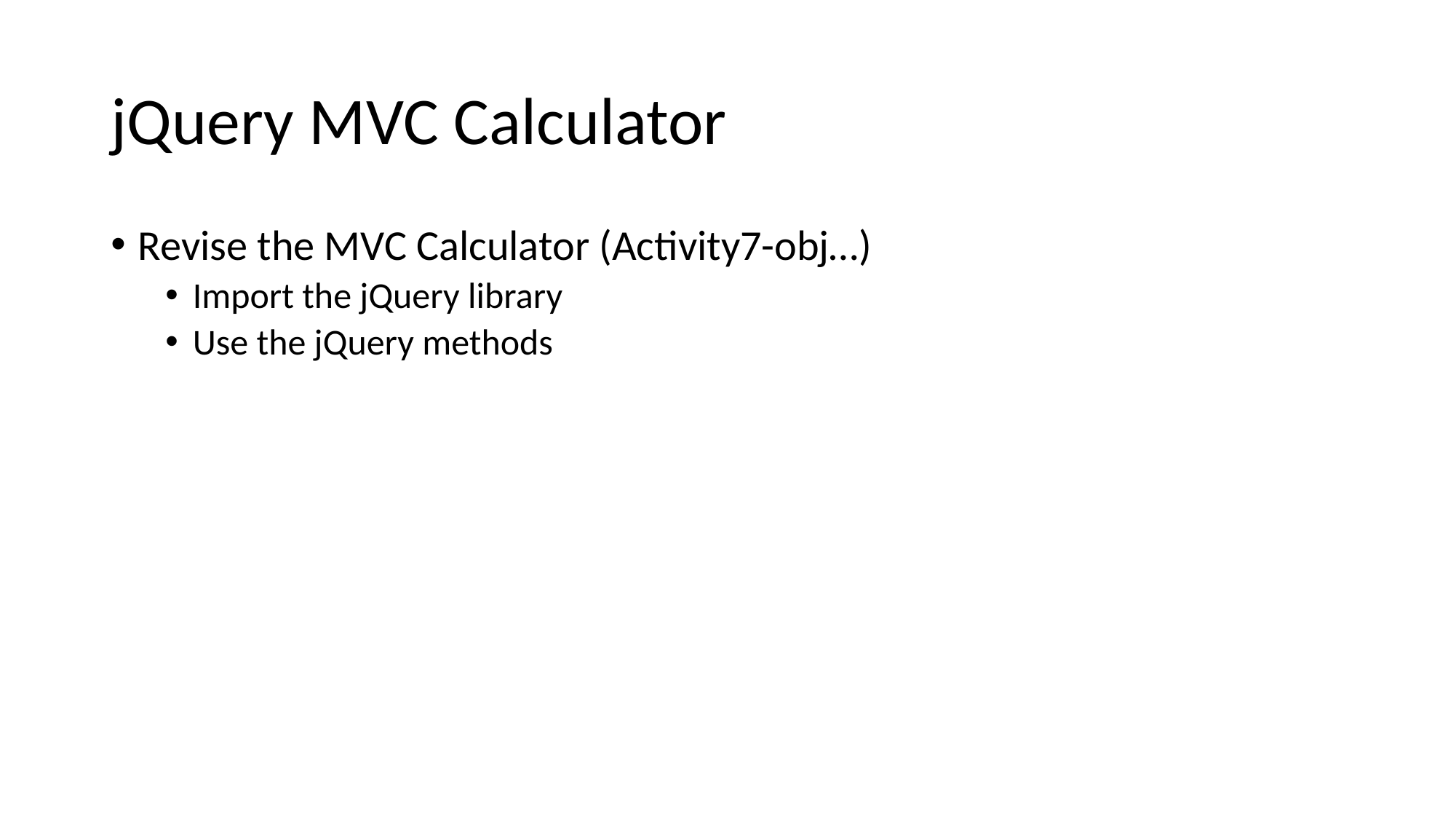

# jQuery MVC Calculator
Revise the MVC Calculator (Activity7-obj…)
Import the jQuery library
Use the jQuery methods